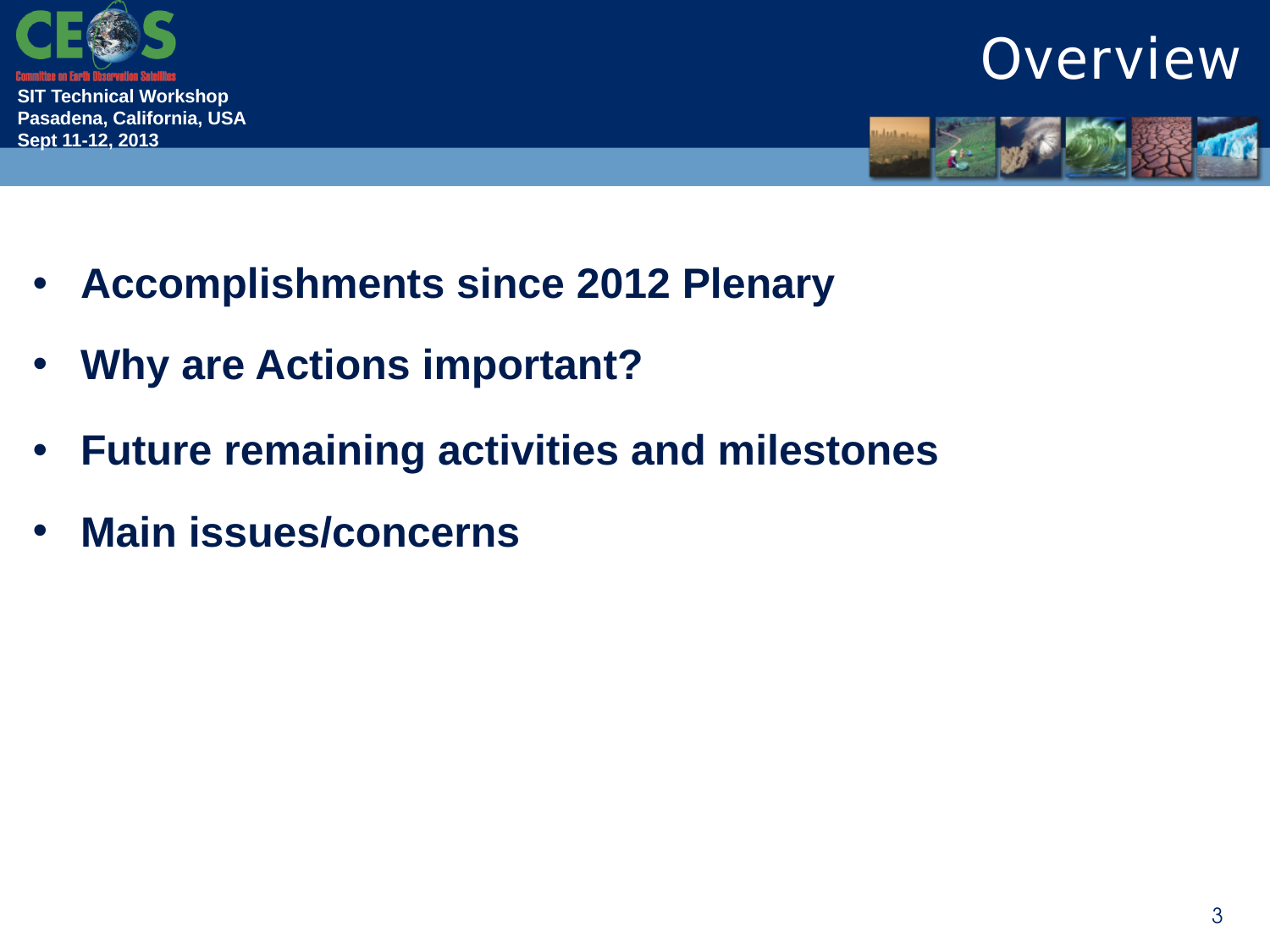

Overview

Accomplishments since 2012 Plenary

Why are Actions important?

Future remaining activities and milestones

Main issues/concerns

3